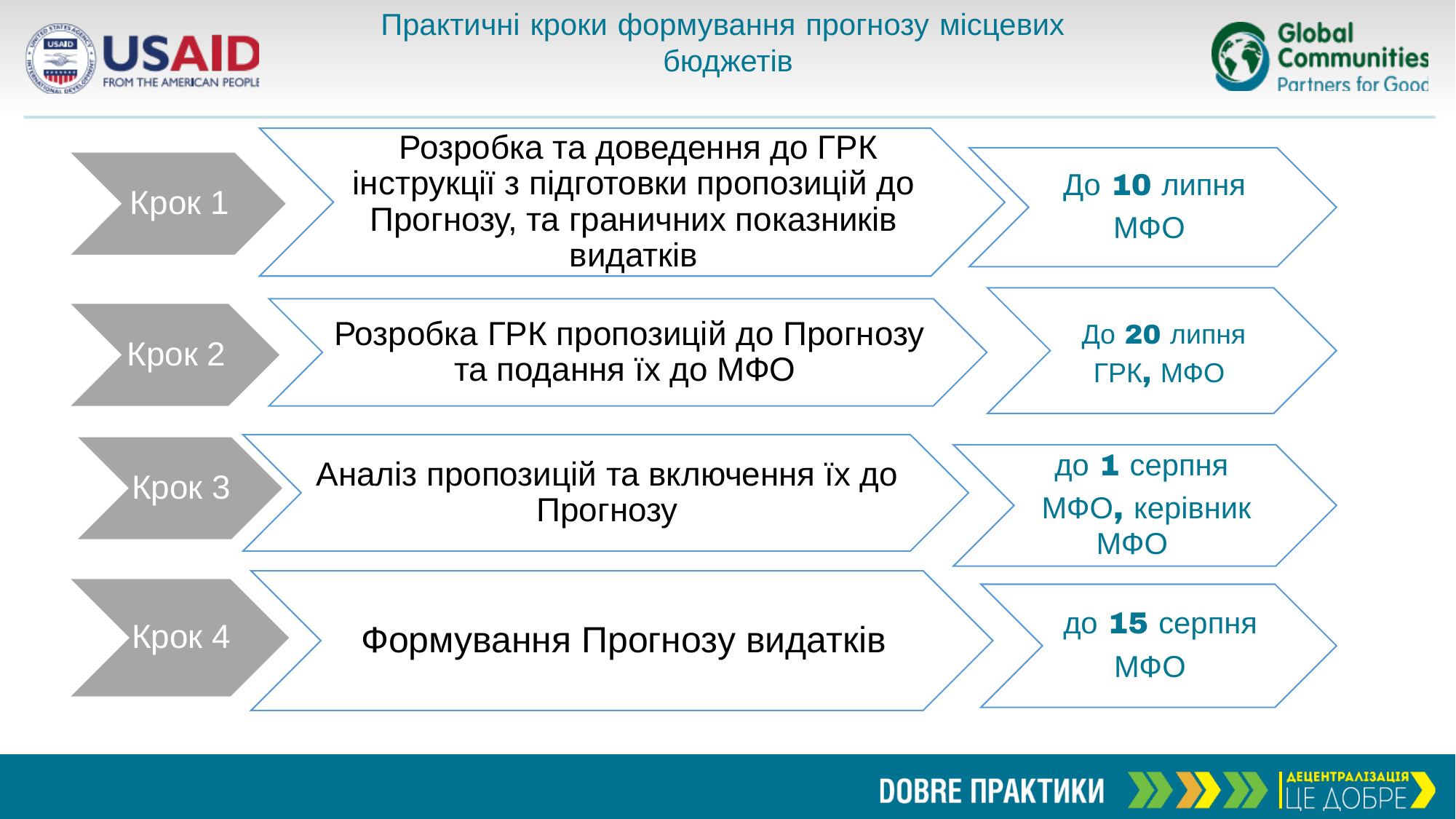

Практичні кроки формування прогнозу місцевих  бюджетів
Крок 1
 Розробка та доведення до ГРК інструкції з підготовки пропозицій до Прогнозу, та граничних показників видатків
До 10 липня
МФО
Крок 2
Розробка ГРК пропозицій до Прогнозу та подання їх до МФО

До 20 липня
ГРК, МФО

Крок 3
Аналіз пропозицій та включення їх до Прогнозу
до 1 серпня
МФО, керівник МФО
Крок 4
Формування Прогнозу видатків
до 15 серпня
МФО